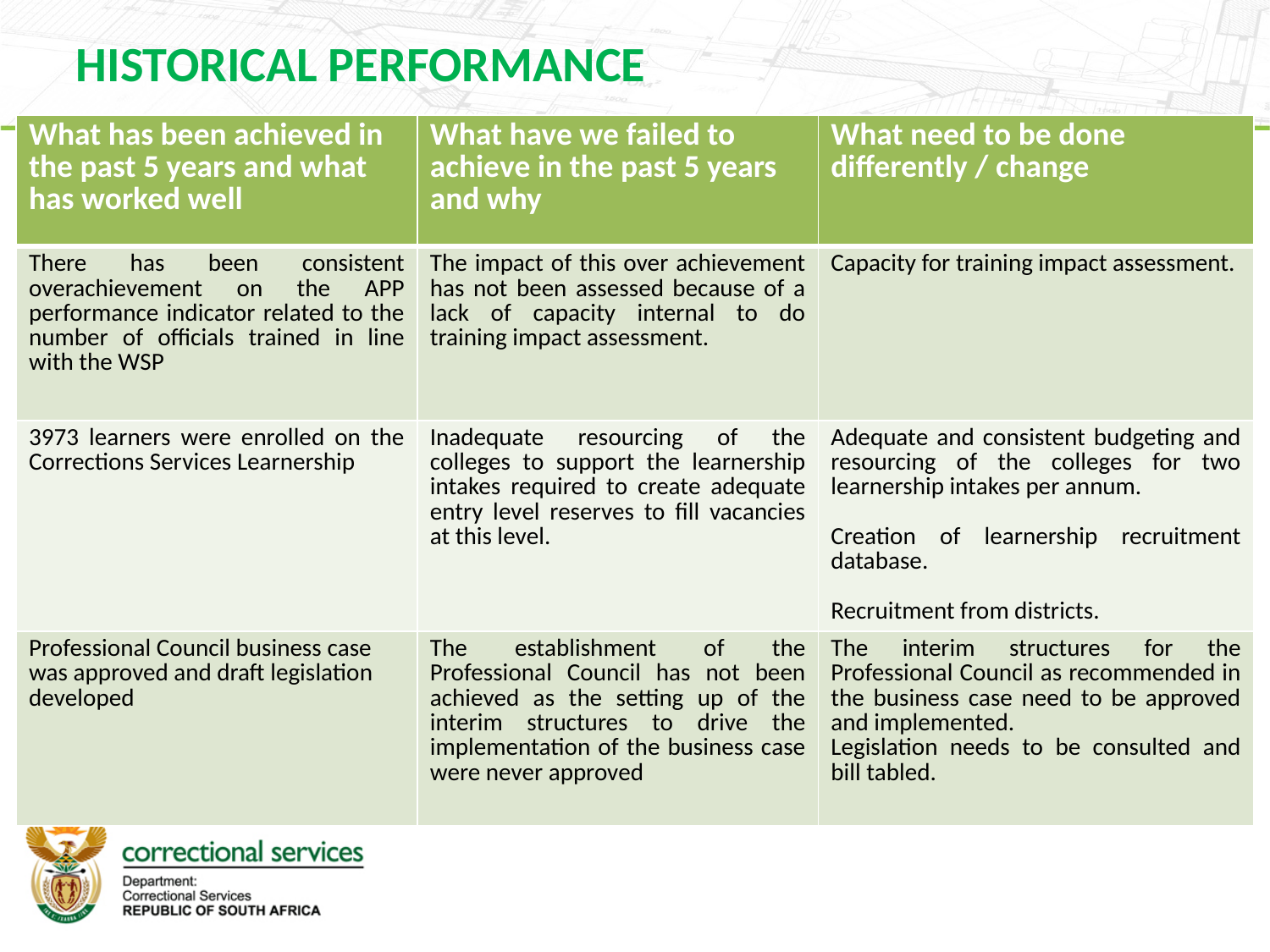

HISTORICAL PERFORMANCE
| What has been achieved in the past 5 years and what has worked well | What have we failed to achieve in the past 5 years and why | What need to be done differently / change |
| --- | --- | --- |
| There has been consistent overachievement on the APP performance indicator related to the number of officials trained in line with the WSP | The impact of this over achievement has not been assessed because of a lack of capacity internal to do training impact assessment. | Capacity for training impact assessment. |
| 3973 learners were enrolled on the Corrections Services Learnership | Inadequate resourcing of the colleges to support the learnership intakes required to create adequate entry level reserves to fill vacancies at this level. | Adequate and consistent budgeting and resourcing of the colleges for two learnership intakes per annum. Creation of learnership recruitment database. Recruitment from districts. |
| Professional Council business case was approved and draft legislation developed | The establishment of the Professional Council has not been achieved as the setting up of the interim structures to drive the implementation of the business case were never approved | The interim structures for the Professional Council as recommended in the business case need to be approved and implemented. Legislation needs to be consulted and bill tabled. |